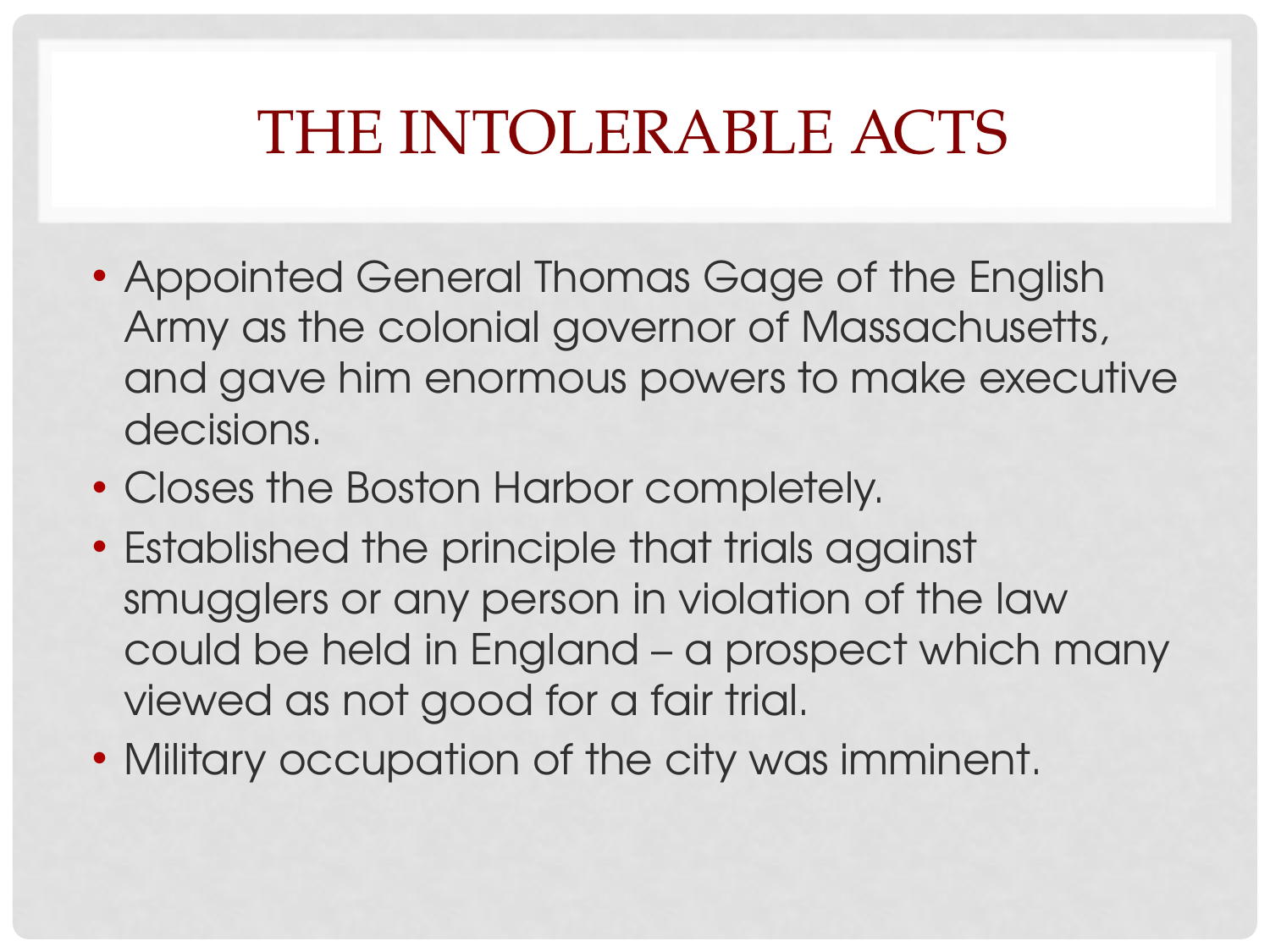

# The intolerable Acts
Appointed General Thomas Gage of the English Army as the colonial governor of Massachusetts, and gave him enormous powers to make executive decisions.
Closes the Boston Harbor completely.
Established the principle that trials against smugglers or any person in violation of the law could be held in England – a prospect which many viewed as not good for a fair trial.
Military occupation of the city was imminent.